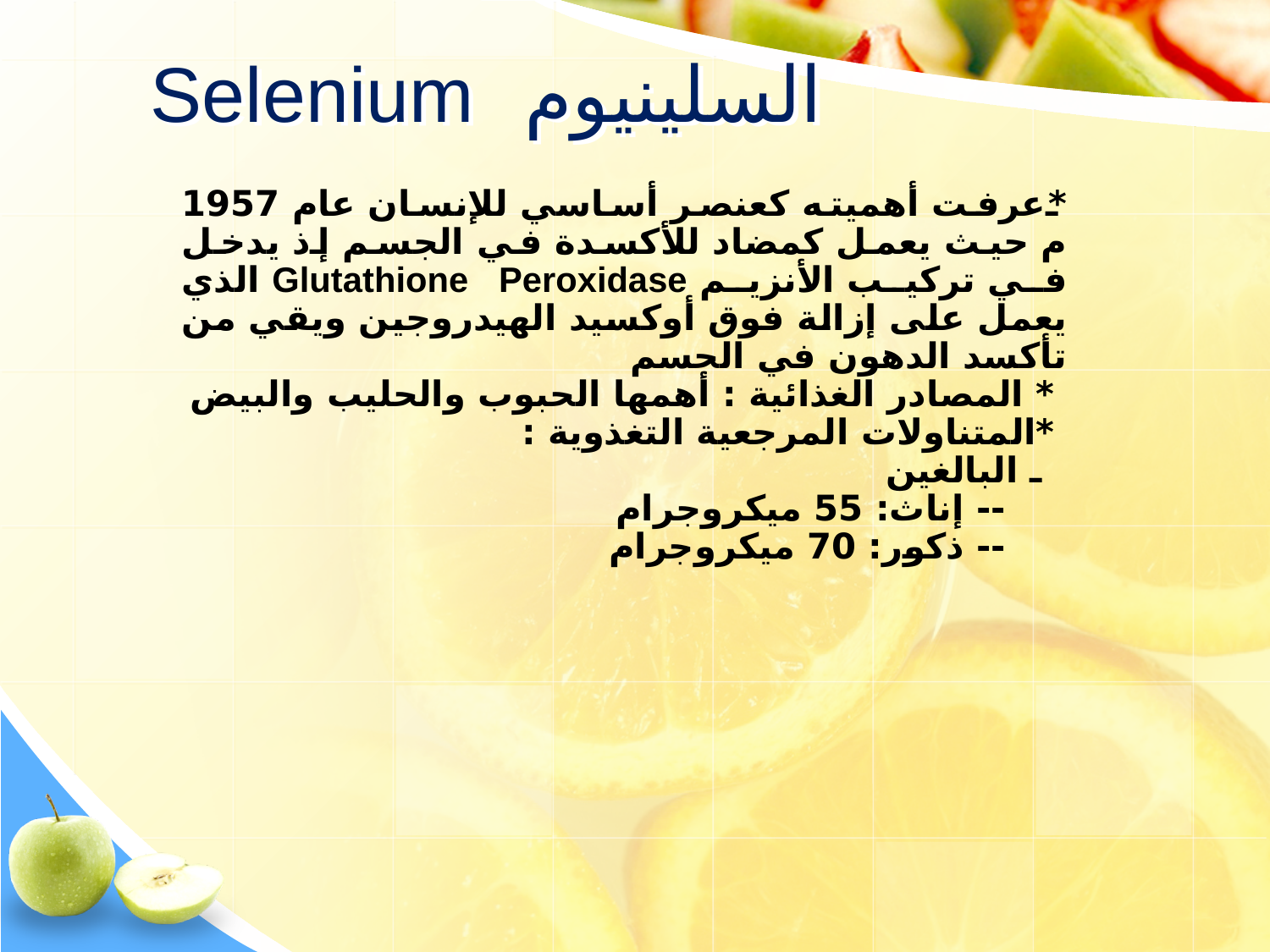

# السلينيوم  Selenium
*عرفت أهميته كعنصر أساسي للإنسان عام 1957 م حيث يعمل كمضاد للأكسدة في الجسم إذ يدخل في تركيب الأنزيم Glutathione Peroxidase الذي يعمل على إزالة فوق أوكسيد الهيدروجين ويقي من تأكسد الدهون في الجسم
 * المصادر الغذائية : أهمها الحبوب والحليب والبيض
 *المتناولات المرجعية التغذوية :
  ـ البالغين
     -- إناث: 55 ميكروجرام
     -- ذكور: 70 ميكروجرام